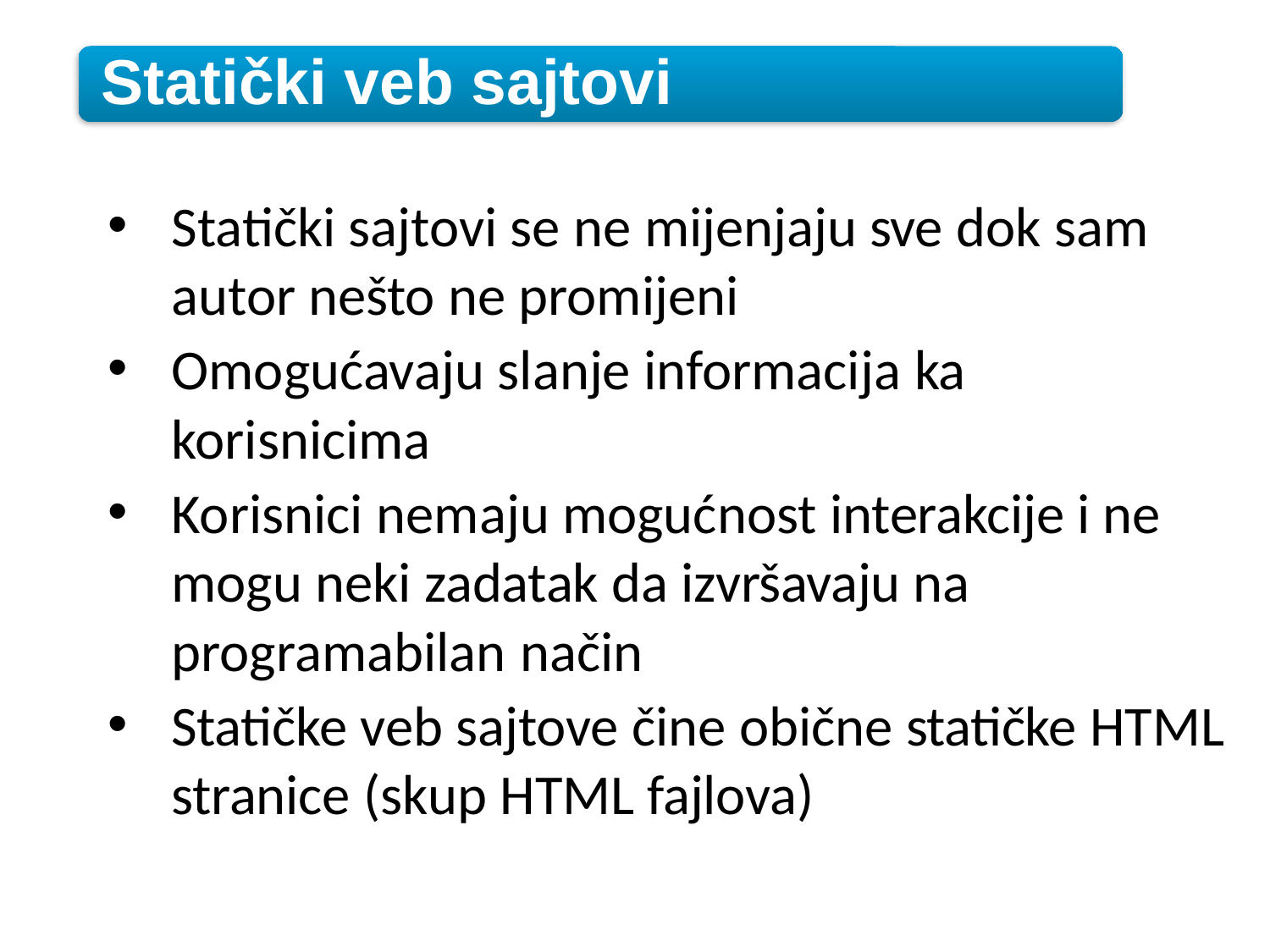

Statički veb sajtovi
Statički sajtovi se ne mijenjaju sve dok sam autor nešto ne promijeni
Omogućavaju slanje informacija ka korisnicima
Korisnici nemaju mogućnost interakcije i ne mogu neki zadatak da izvršavaju na programabilan način
Statičke veb sajtove čine obične statičke HTML stranice (skup HTML fajlova)